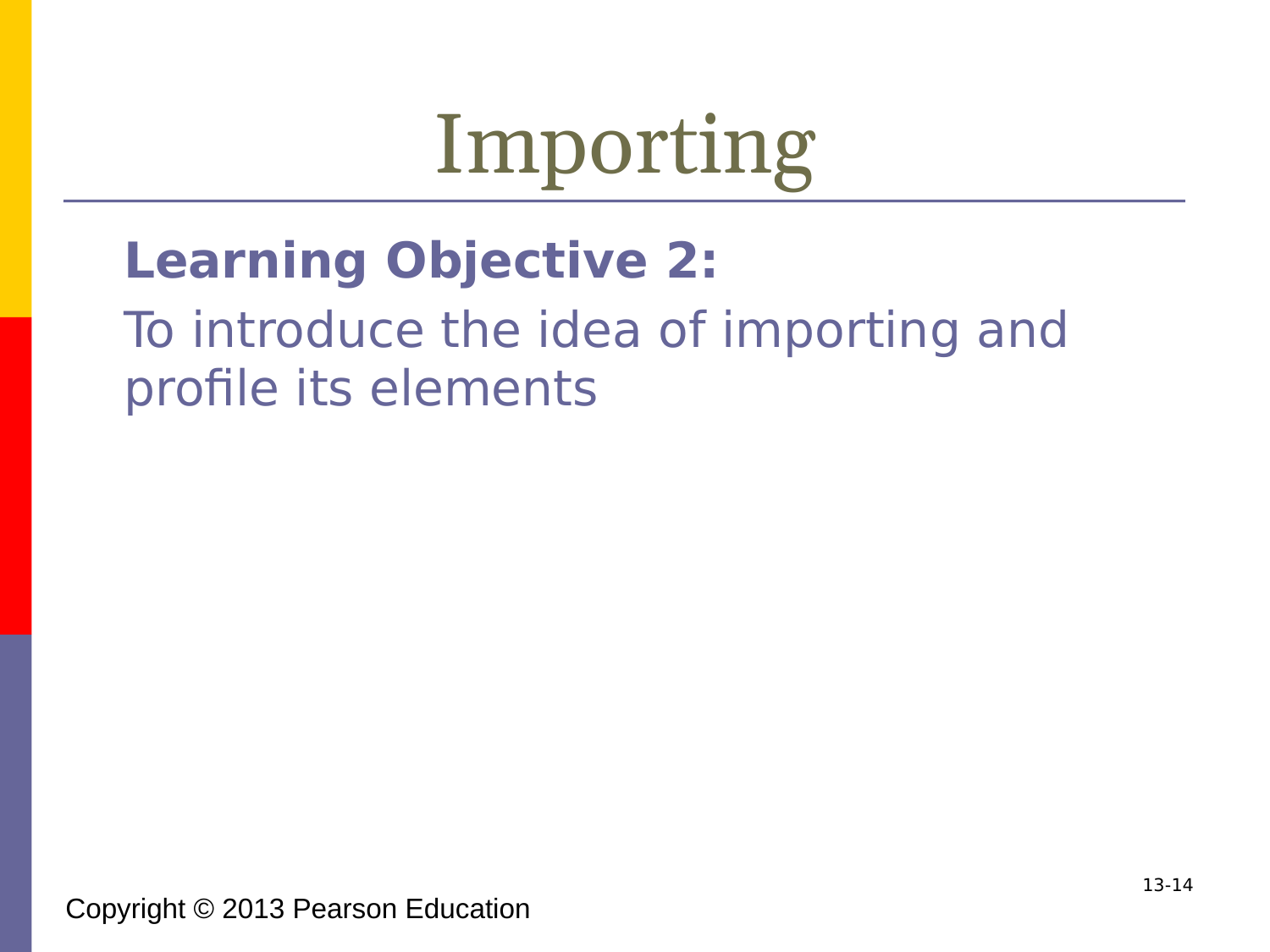

# Importing
	Learning Objective 2:
	To introduce the idea of importing and profile its elements
13-14